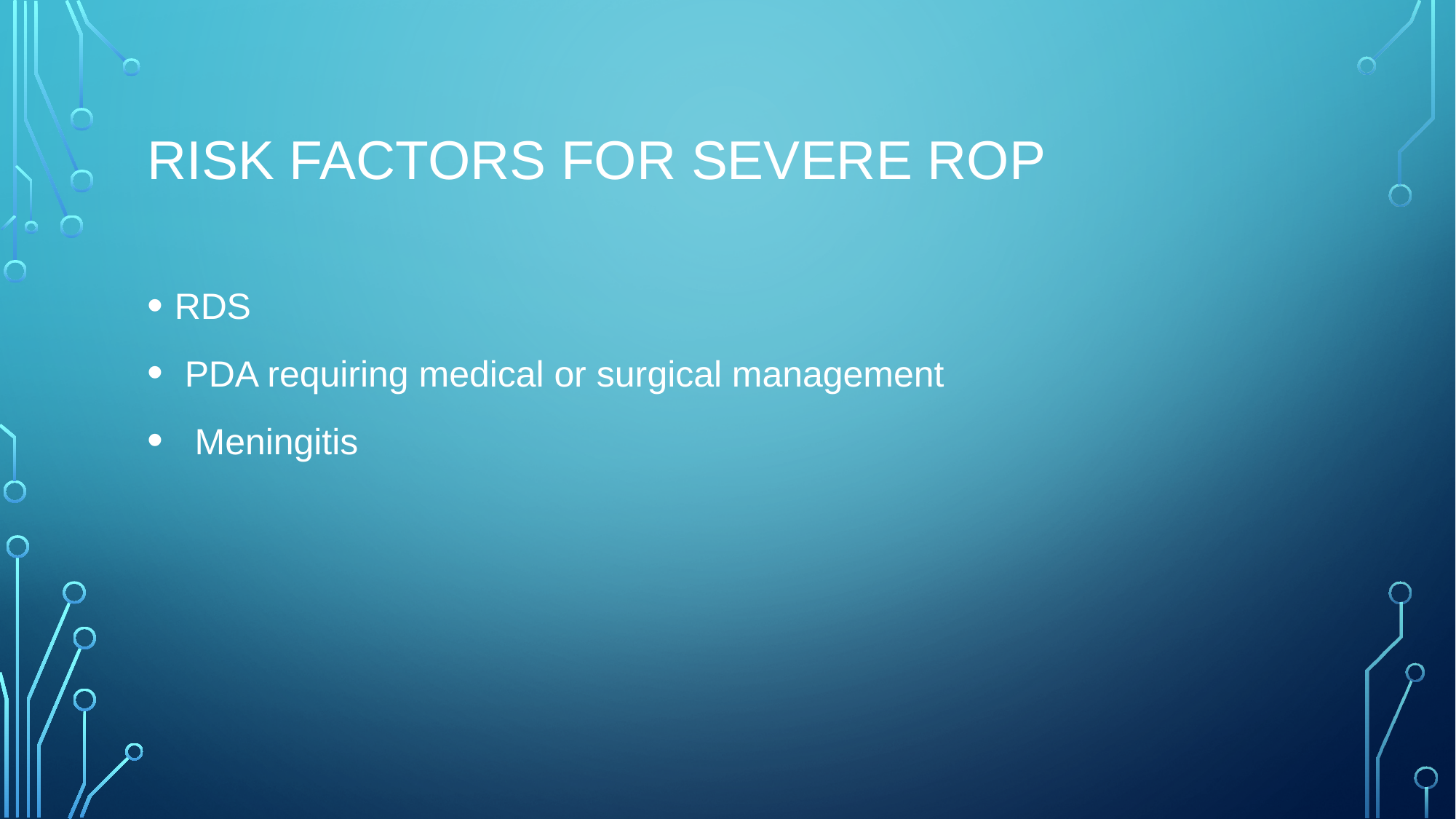

# Risk factors for severe ROP
RDS
 PDA requiring medical or surgical management
  Meningitis